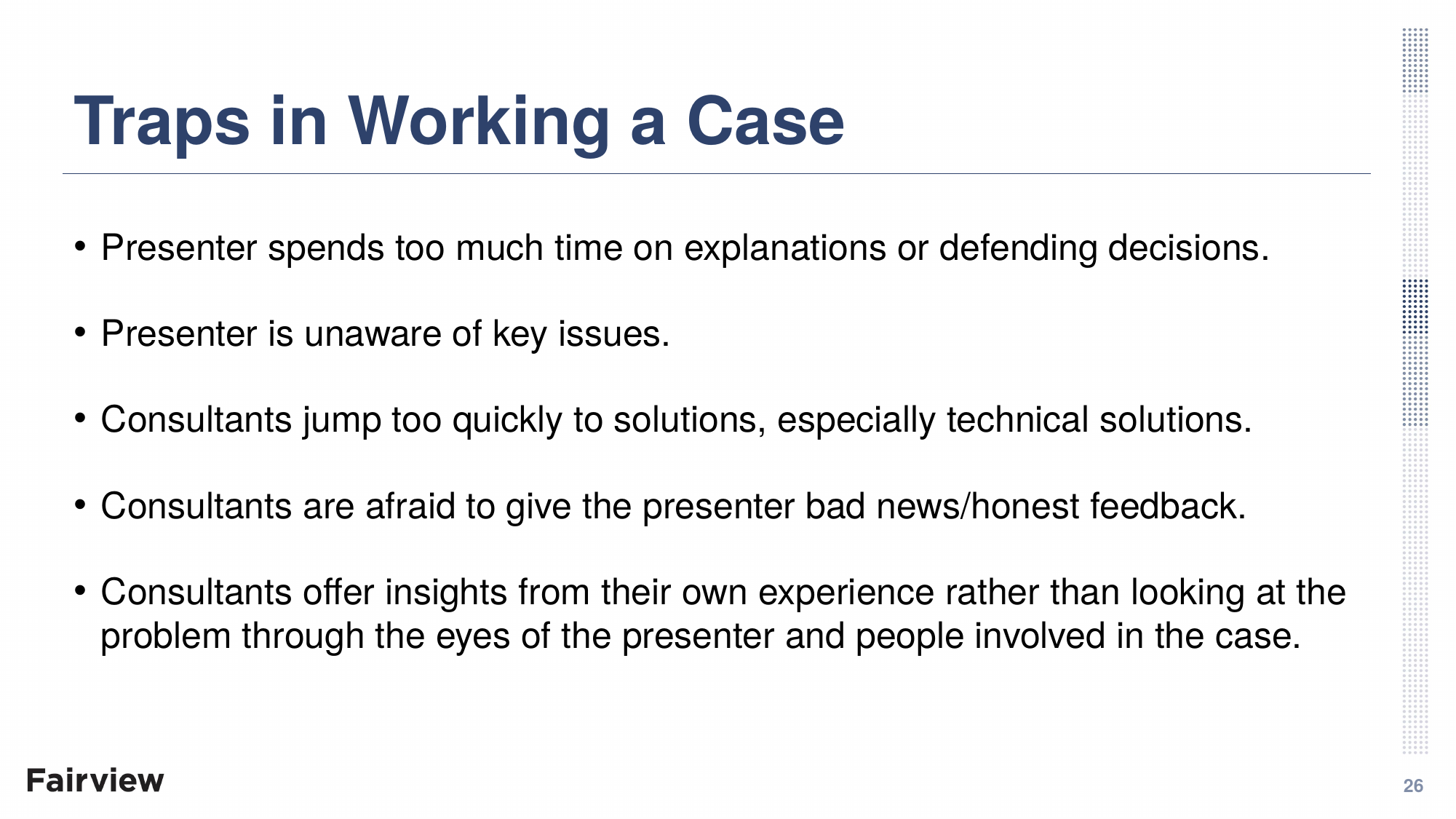

# Traps in Working a Case
Presenter spends too much time on explanations or defending decisions.
Presenter is unaware of key issues.
Consultants jump too quickly to solutions, especially technical solutions.
Consultants are afraid to give the presenter bad news/honest feedback.
Consultants offer insights from their own experience rather than looking at the problem through the eyes of the presenter and people involved in the case.
26